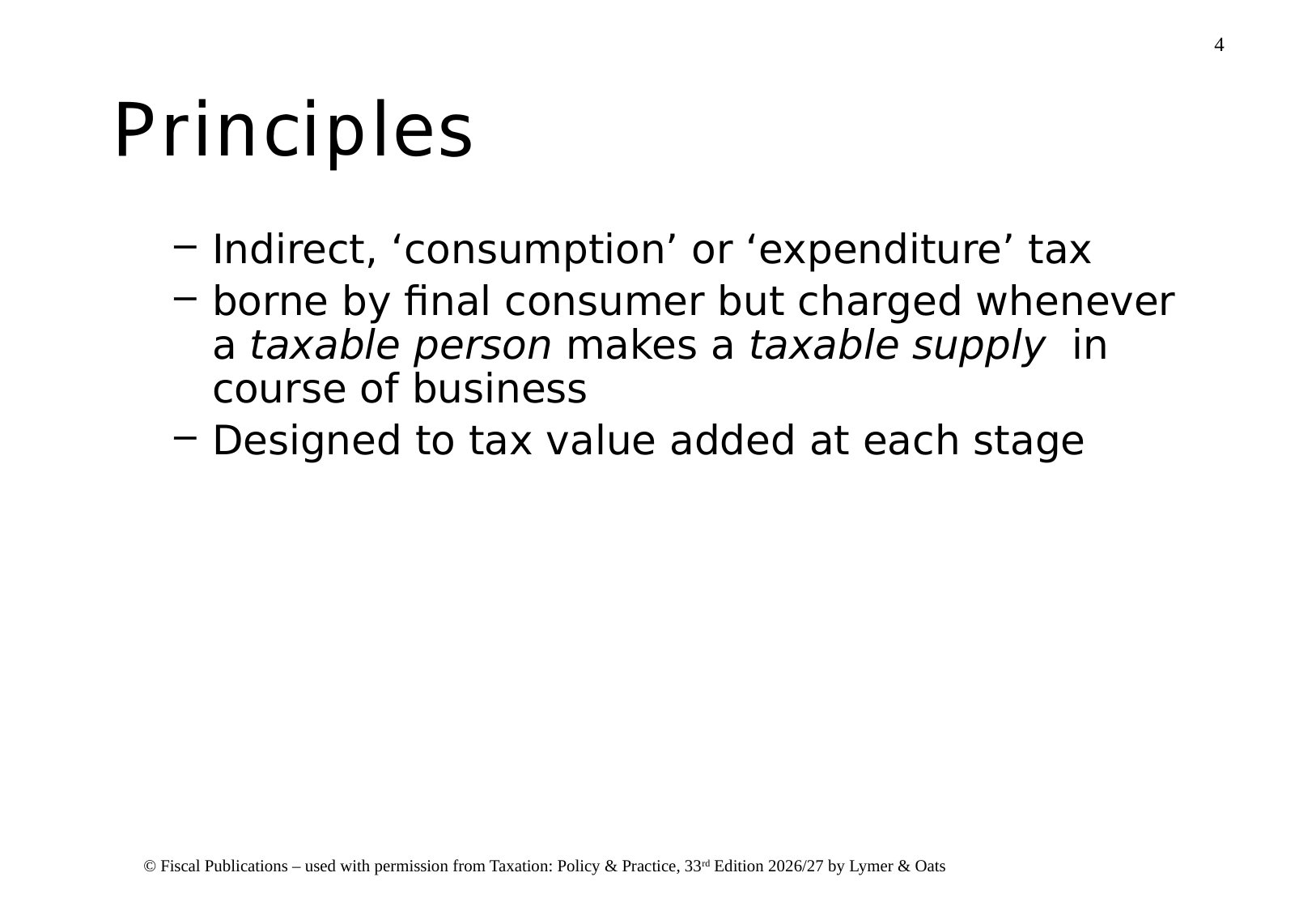

# Principles
Indirect, ‘consumption’ or ‘expenditure’ tax
borne by final consumer but charged whenever a taxable person makes a taxable supply  in course of business
Designed to tax value added at each stage